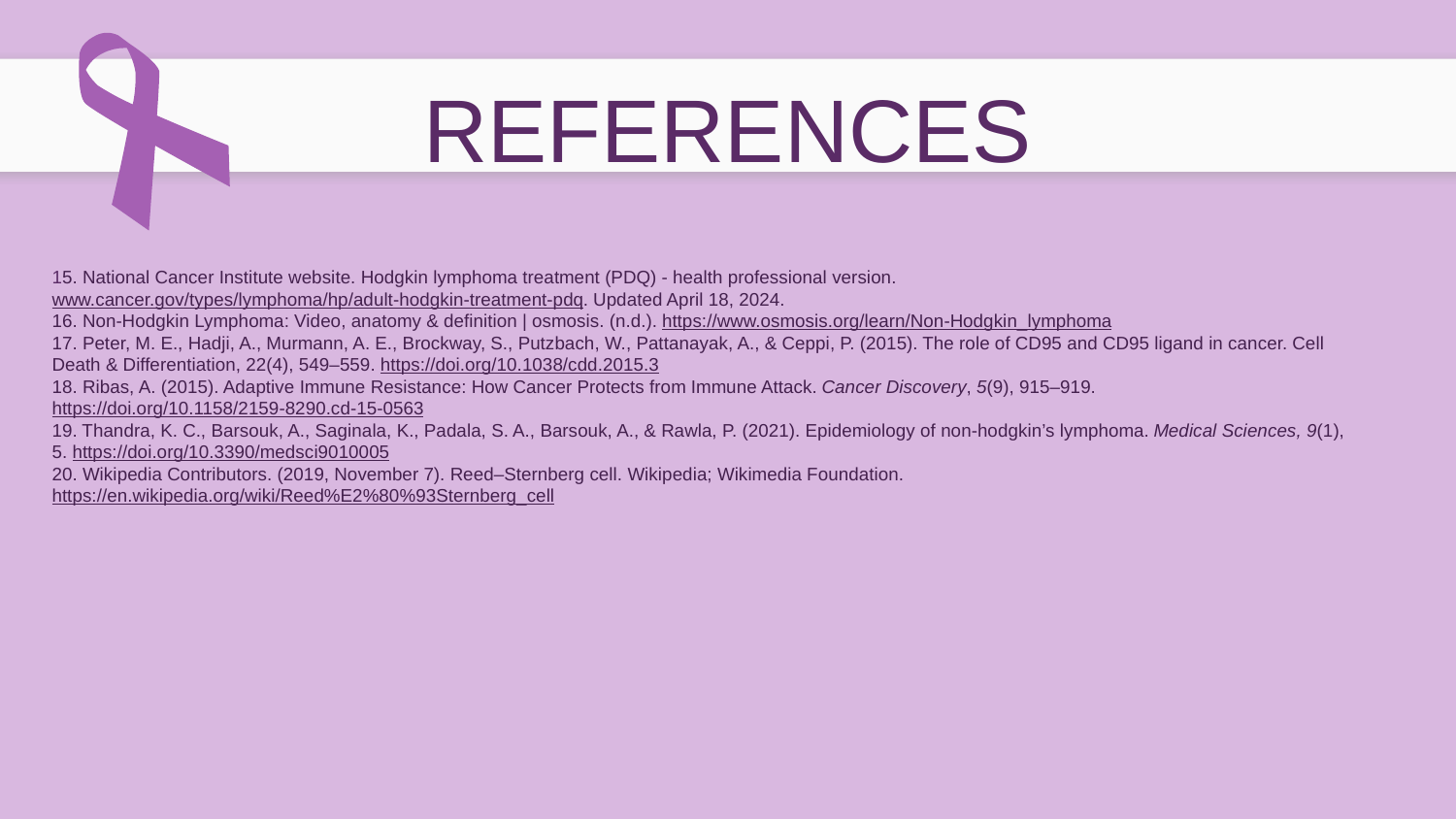

# REFERENCES
15. National Cancer Institute website. Hodgkin lymphoma treatment (PDQ) - health professional version. www.cancer.gov/types/lymphoma/hp/adult-hodgkin-treatment-pdq. Updated April 18, 2024.
16. Non-Hodgkin Lymphoma: Video, anatomy & definition | osmosis. (n.d.). https://www.osmosis.org/learn/Non-Hodgkin_lymphoma
17. Peter, M. E., Hadji, A., Murmann, A. E., Brockway, S., Putzbach, W., Pattanayak, A., & Ceppi, P. (2015). The role of CD95 and CD95 ligand in cancer. Cell Death & Differentiation, 22(4), 549–559. https://doi.org/10.1038/cdd.2015.3
18. Ribas, A. (2015). Adaptive Immune Resistance: How Cancer Protects from Immune Attack. Cancer Discovery, 5(9), 915–919. https://doi.org/10.1158/2159-8290.cd-15-0563
19. Thandra, K. C., Barsouk, A., Saginala, K., Padala, S. A., Barsouk, A., & Rawla, P. (2021). Epidemiology of non-hodgkin’s lymphoma. Medical Sciences, 9(1), 5. https://doi.org/10.3390/medsci9010005
20. Wikipedia Contributors. (2019, November 7). Reed–Sternberg cell. Wikipedia; Wikimedia Foundation. https://en.wikipedia.org/wiki/Reed%E2%80%93Sternberg_cell